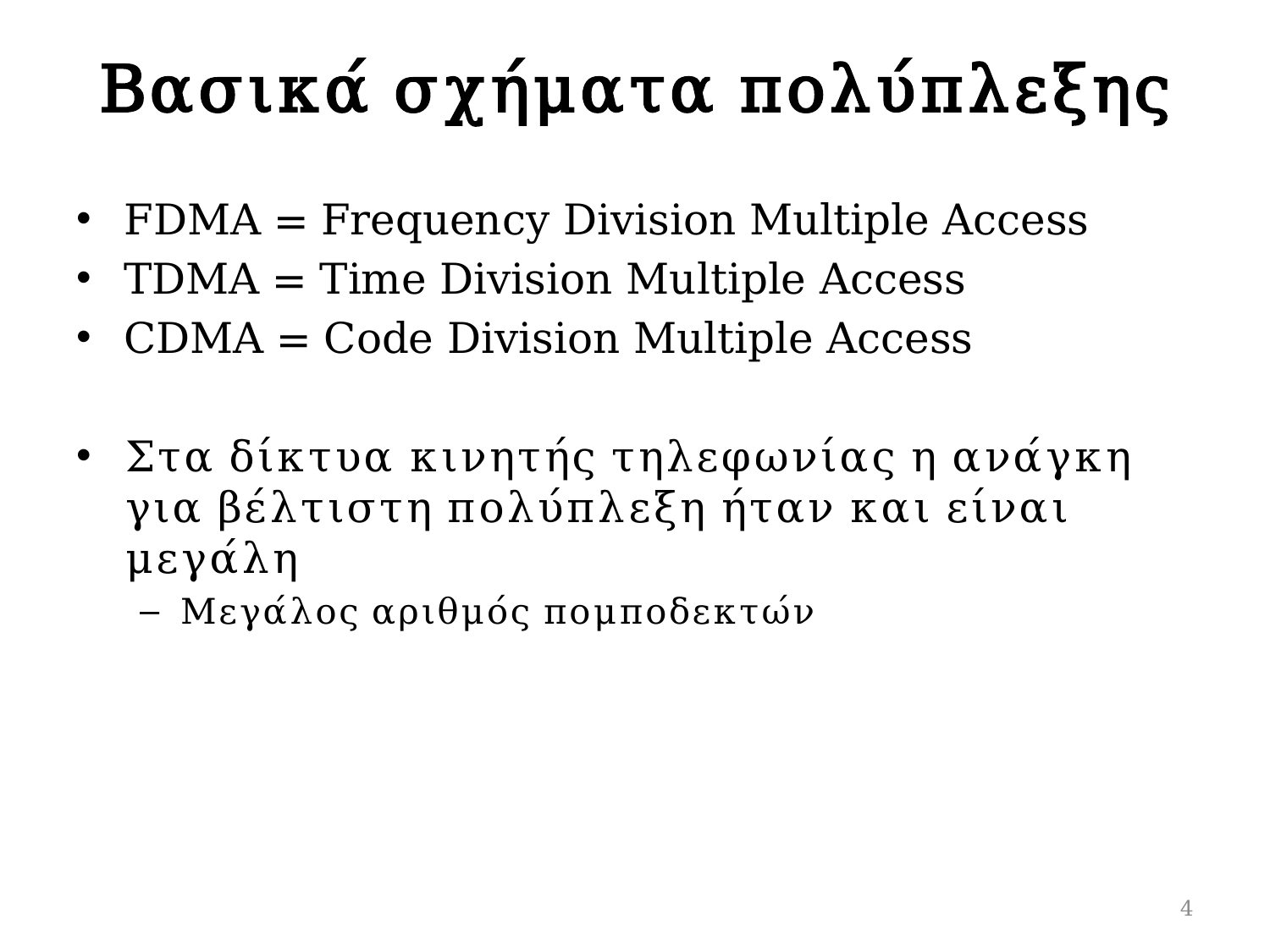

# Βασικά σχήματα πολύπλεξης
FDMA = Frequency Division Multiple Access
TDMA = Time Division Multiple Access
CDMA = Code Division Multiple Access

Στα δίκτυα κινητής τηλεφωνίας η ανάγκη για βέλτιστη πολύπλεξη ήταν και είναι μεγάλη
Μεγάλος αριθμός πομποδεκτών
4